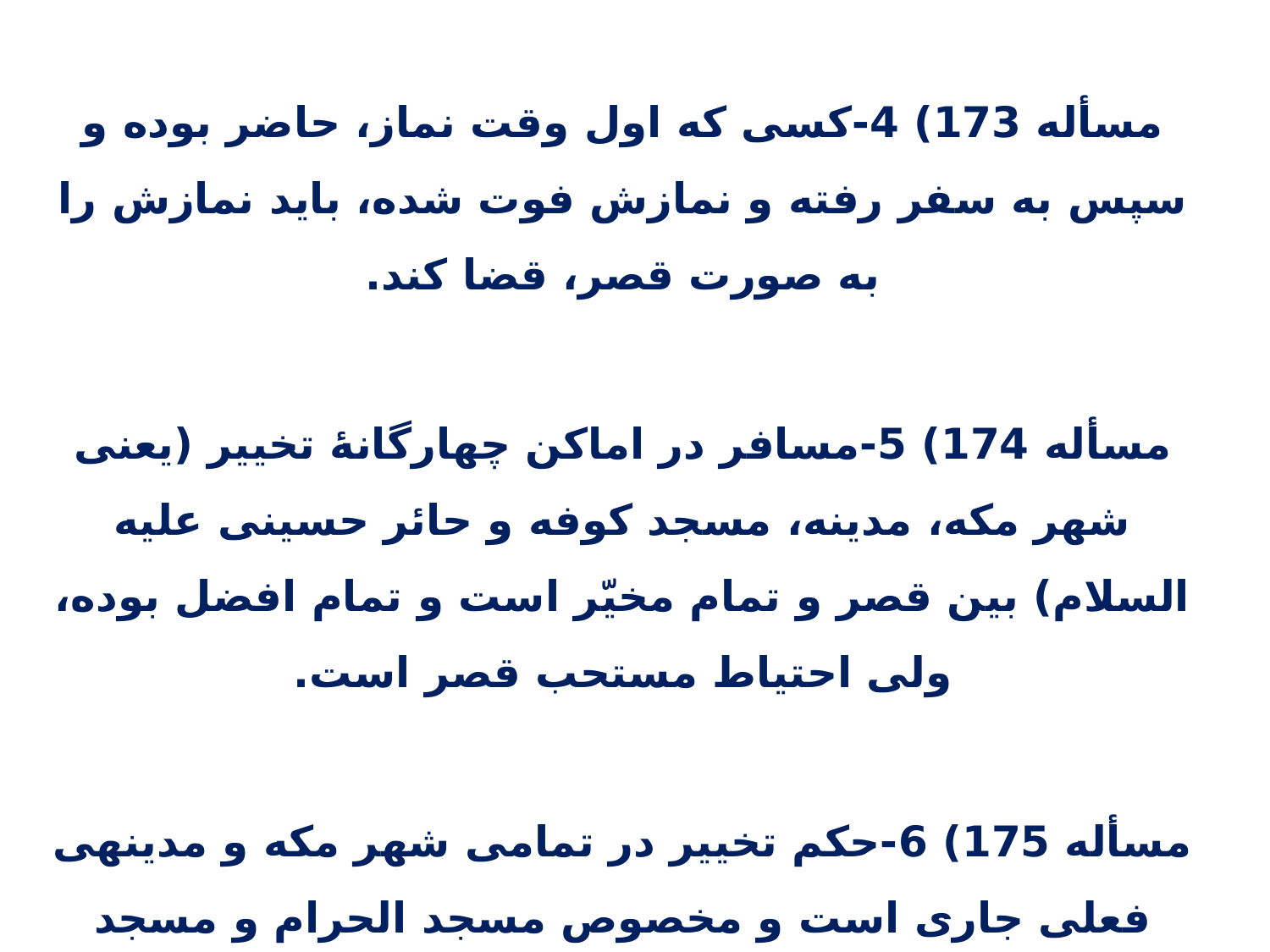

مسأله 173) 4-کسی که اول وقت نماز، حاضر بوده و سپس به سفر رفته و نمازش فوت شده، باید نمازش را به صورت قصر، قضا کند.

مسأله 174) 5-مسافر در اماکن چهارگانۀ تخییر (یعنی شهر مکه، مدینه، مسجد کوفه و حائر حسینی علیه السلام) بین قصر و تمام مخیّر است و تمام افضل بوده، ولی احتیاط مستحب قصر است.

مسأله 175) 6-حکم تخییر در تمامی شهر مکه و مدینهی فعلی جاری است و مخصوص مسجد الحرام و مسجد النبی نیست، ولی احتیاط مستحب آن است که در این حکم به دو مسجد اکتفاء شود.